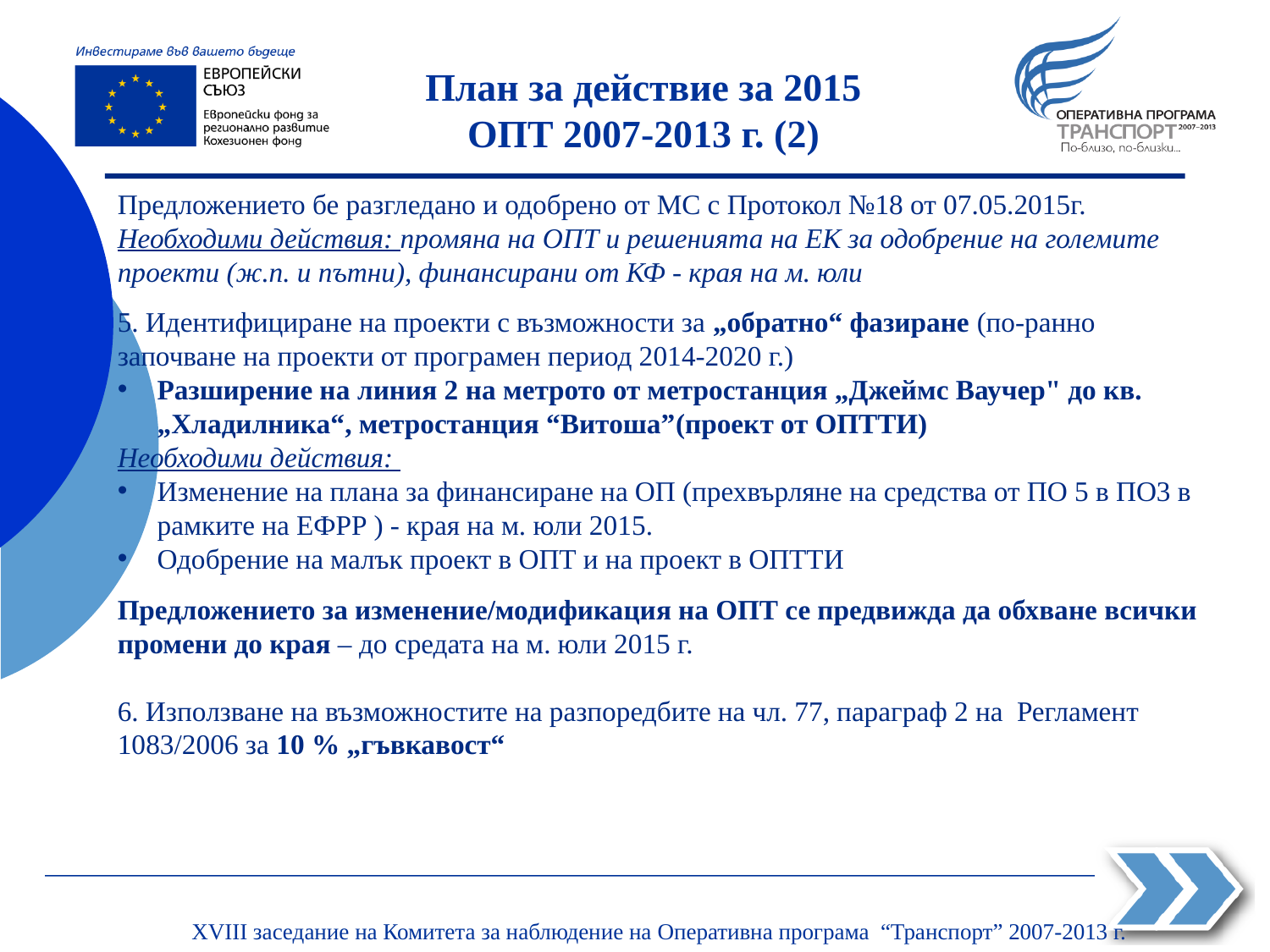

План за действие за 2015
ОПТ 2007-2013 г. (2)

Предложението бе разгледано и одобрено от МС с Протокол №18 от 07.05.2015г.
Необходими действия: промяна на ОПТ и решенията на ЕК за одобрение на големите проекти (ж.п. и пътни), финансирани от КФ - края на м. юли

5. Идентифициране на проекти с възможности за „обратно“ фазиране (по-ранно започване на проекти от програмен период 2014-2020 г.)
Разширение на линия 2 на метрото от метростанция „Джеймс Ваучер" до кв. „Хладилника“, метростанция “Витоша”(проект от ОПТТИ)
Необходими действия:
Изменение на плана за финансиране на ОП (прехвърляне на средства от ПО 5 в ПО3 в рамките на ЕФРР ) - края на м. юли 2015.
Одобрение на малък проект в ОПТ и на проект в ОПТТИ

Предложението за изменение/модификация на ОПТ се предвижда да обхване всички промени до края – до средата на м. юли 2015 г.

6. Използване на възможностите на разпоредбите на чл. 77, параграф 2 на  Регламент 1083/2006 за 10 % „гъвкавост“

XVIII заседание на Комитета за наблюдение на Оперативна програма  “Транспорт” 2007-2013 г.